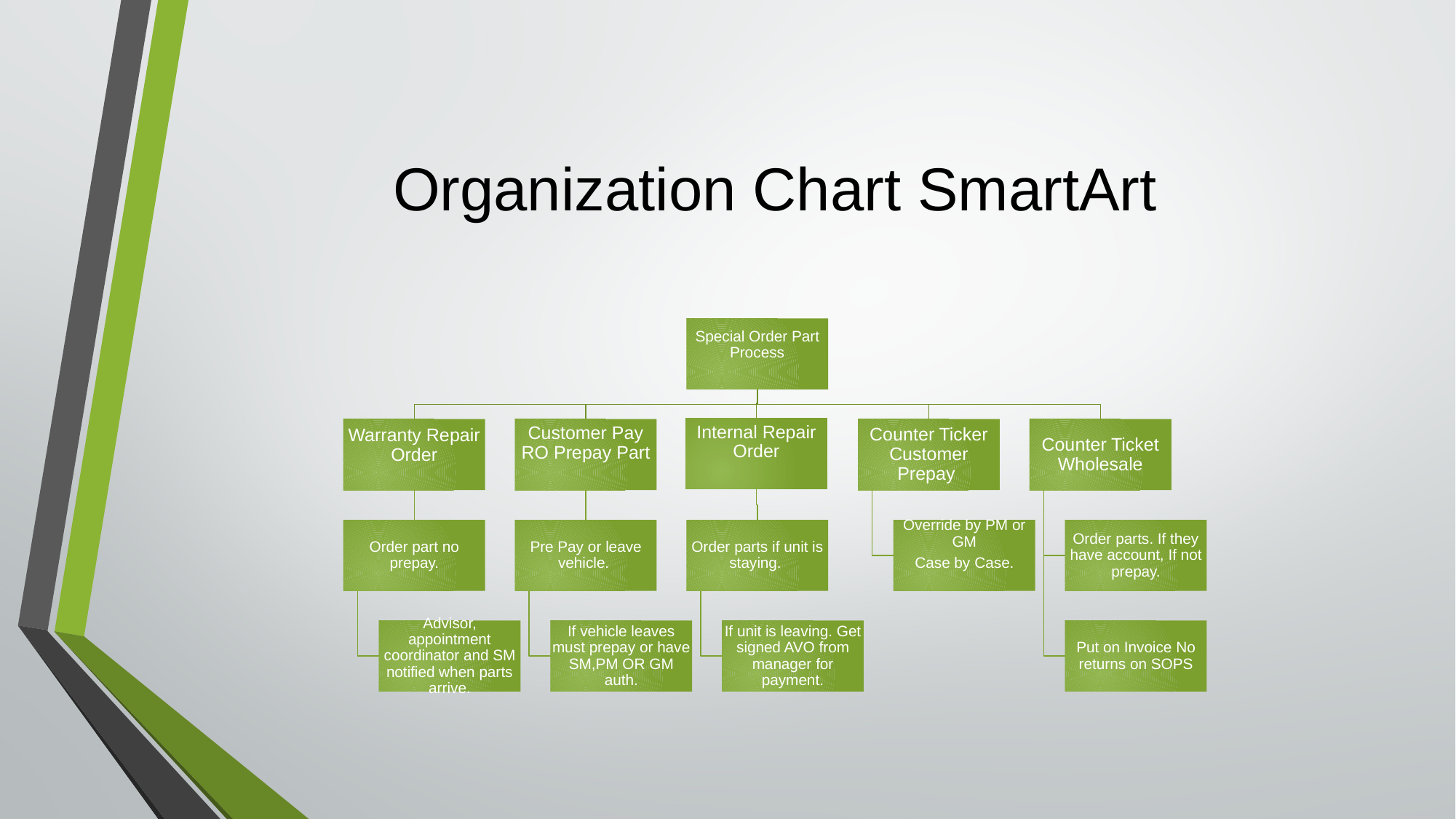

# Organization Chart SmartArt
Special Order Part Process
Warranty Repair Order
Order part no prepay.
Advisor, appointment coordinator and SM notified when parts arrive.
Customer Pay RO Prepay Part

Pre Pay or leave vehicle.
If vehicle leaves must prepay or have SM,PM OR GM auth.
Internal Repair Order

Order parts if unit is staying.
If unit is leaving. Get signed AVO from manager for payment.
Counter Ticker Customer Prepay
Override by PM or GM
Case by Case.

Counter Ticket Wholesale
Order parts. If they have account, If not prepay.
Put on Invoice No returns on SOPS